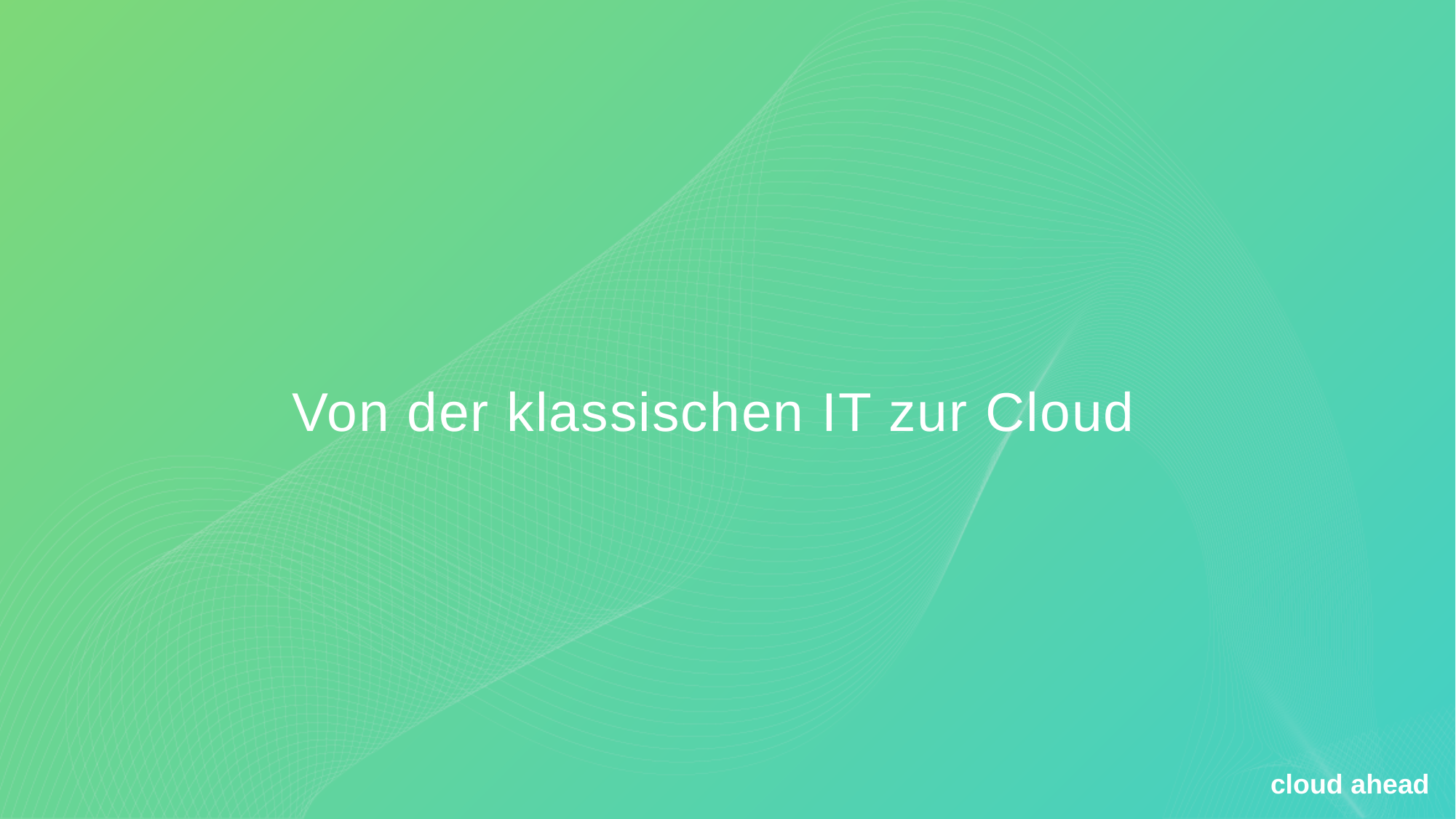

# Von der klassischen IT zur Cloud